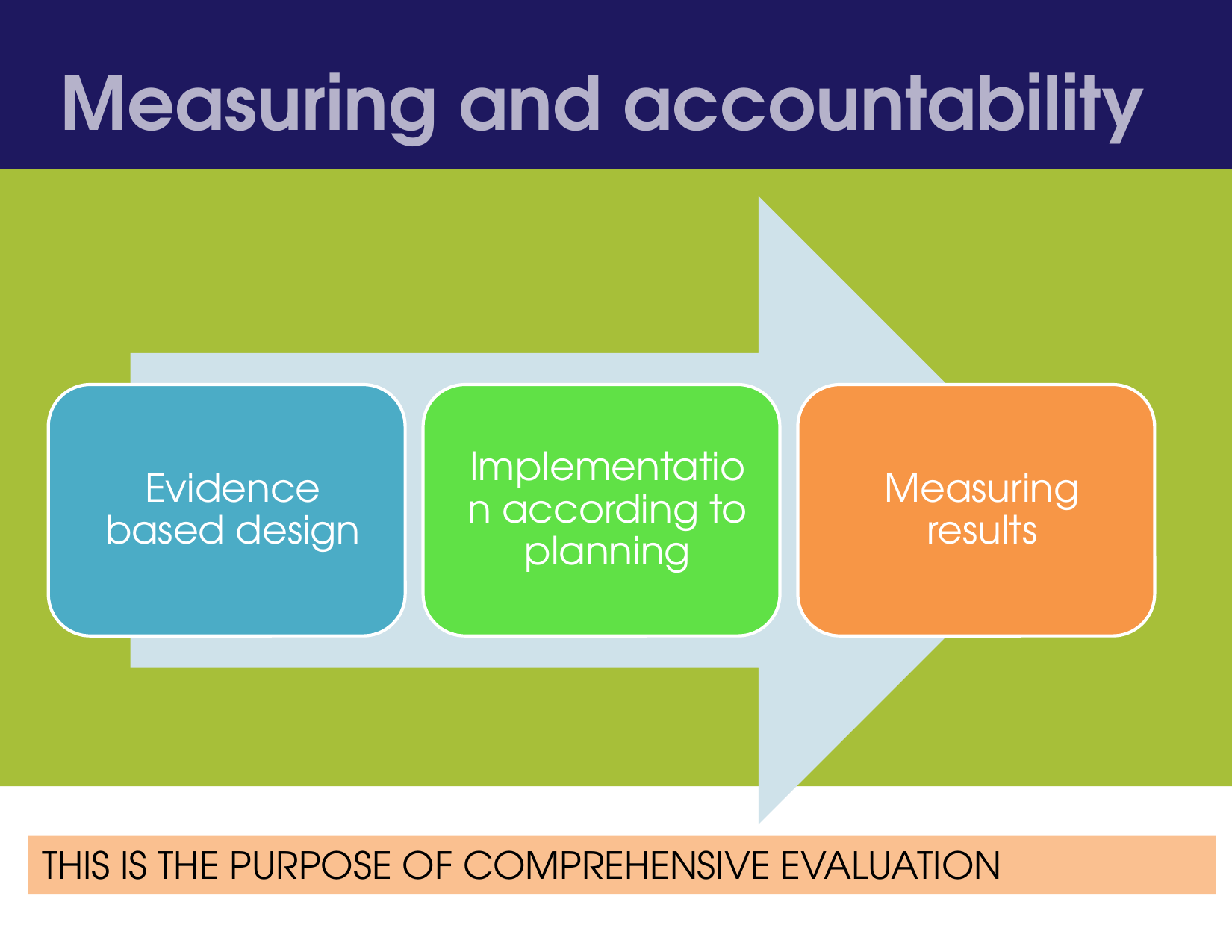

Measuring and accountability
Evidence based design
Implementation according to planning
Measuring results
THIS IS THE PURPOSE OF COMPREHENSIVE EVALUATION